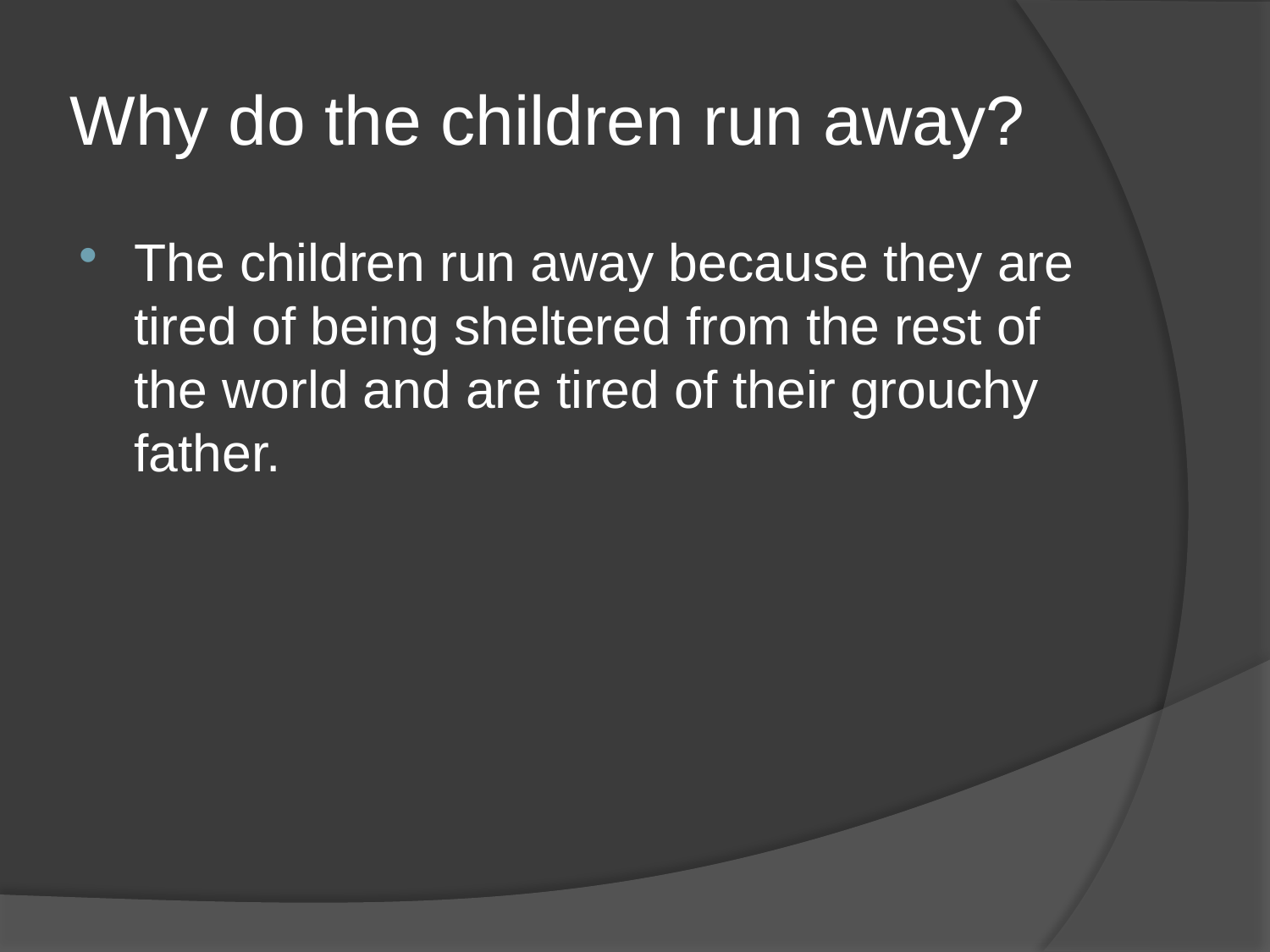

# Why do the children run away?
The children run away because they are tired of being sheltered from the rest of the world and are tired of their grouchy father.